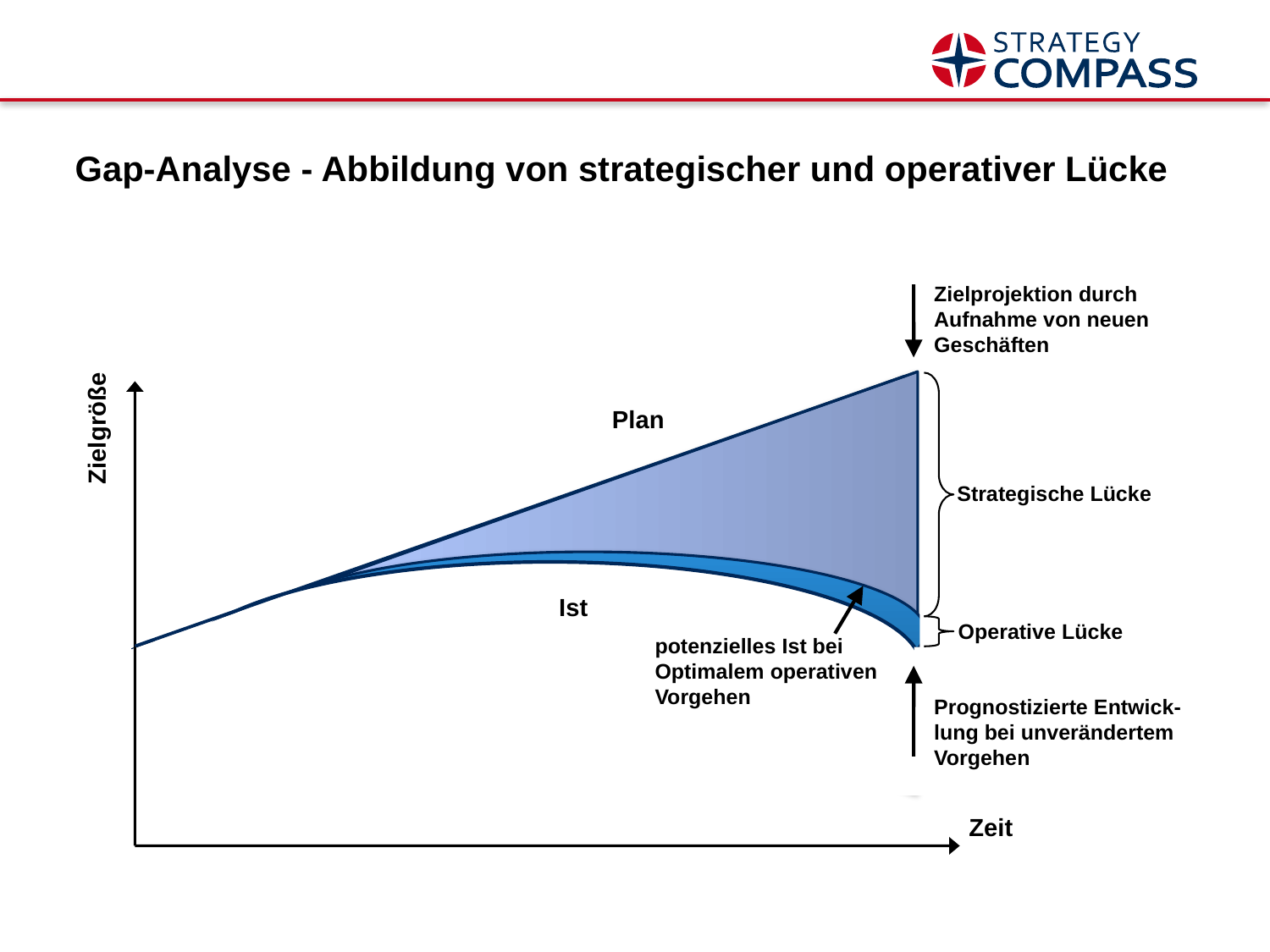

# Gap-Analyse - Abbildung von strategischer und operativer Lücke

Zielprojektion durch
Aufnahme von neuen
Geschäften

Zielgröße
Zeit

Plan
Strategische Lücke

Ist

Operative Lücke

potenzielles Ist bei
Optimalem operativen
Vorgehen

Prognostizierte Entwick-
lung bei unverändertem
Vorgehen